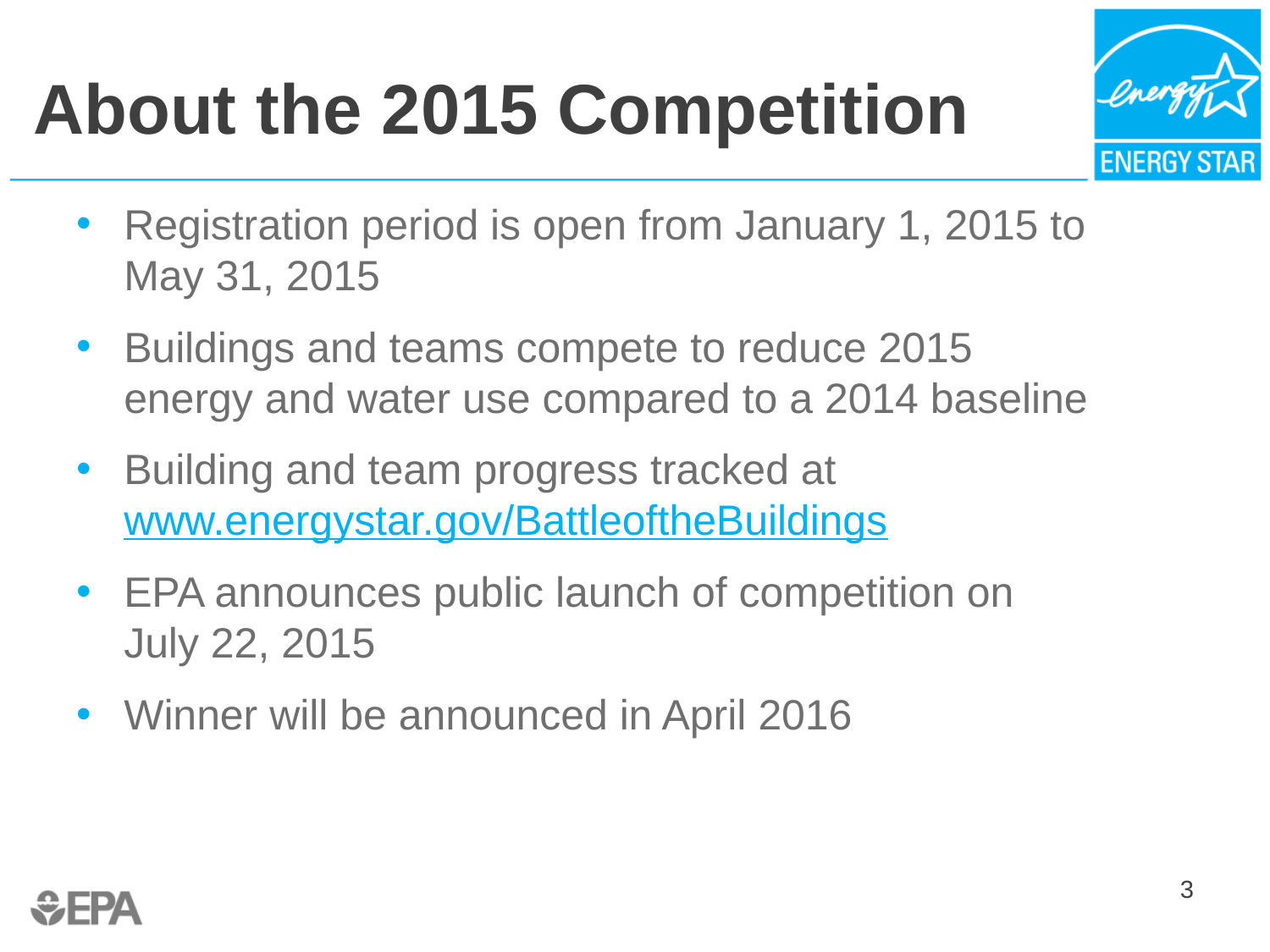

# About the 2015 Competition
Registration period is open from January 1, 2015 to May 31, 2015
Buildings and teams compete to reduce 2015 energy and water use compared to a 2014 baseline
Building and team progress tracked at www.energystar.gov/BattleoftheBuildings
EPA announces public launch of competition on July 22, 2015
Winner will be announced in April 2016

3